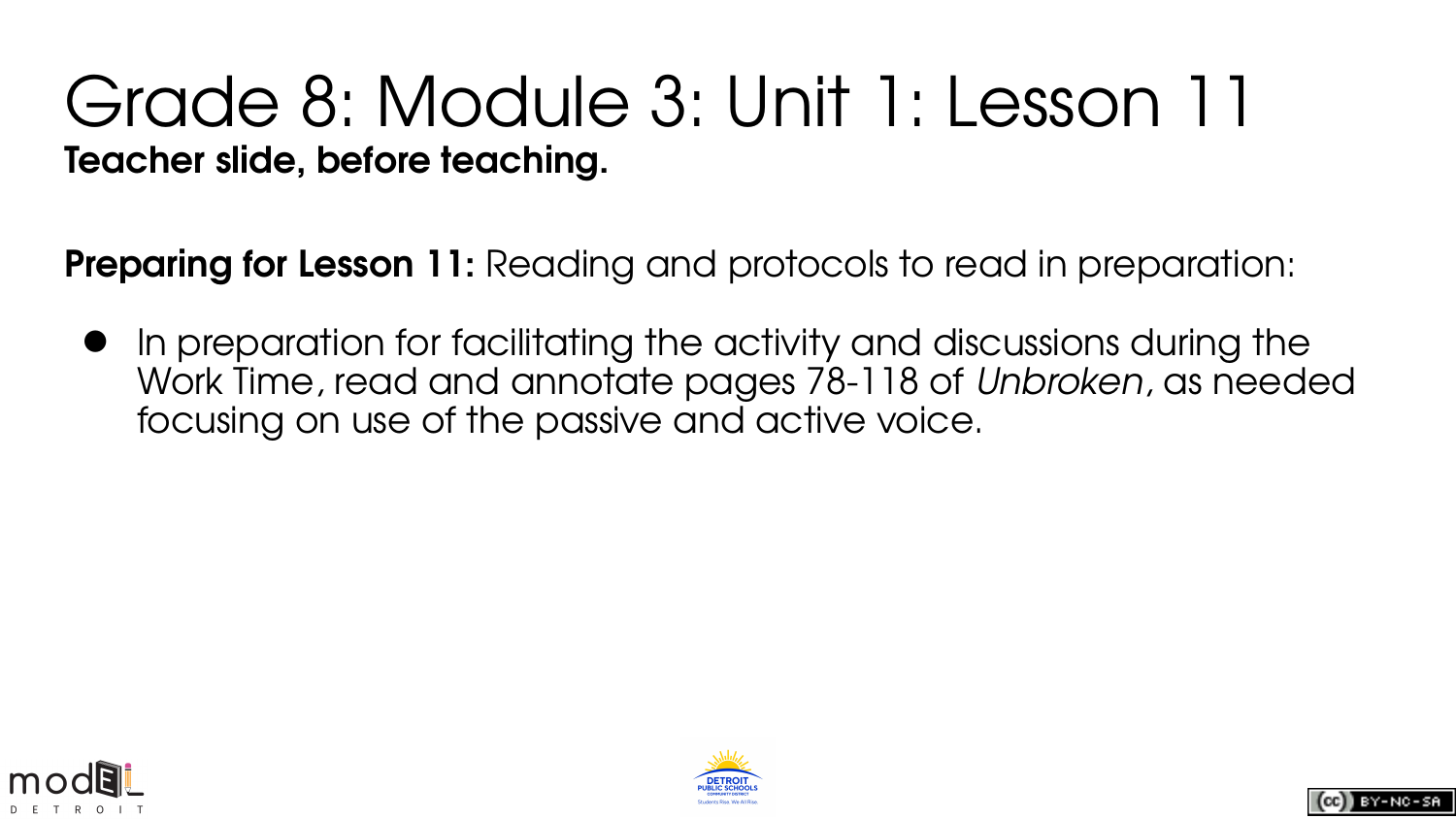

# Grade 8: Module 3: Unit 1: Lesson 11
Teacher slide, before teaching.
Preparing for Lesson 11: Reading and protocols to read in preparation:

In preparation for facilitating the activity and discussions during the Work Time, read and annotate pages 78-118 of Unbroken, as needed focusing on use of the passive and active voice.